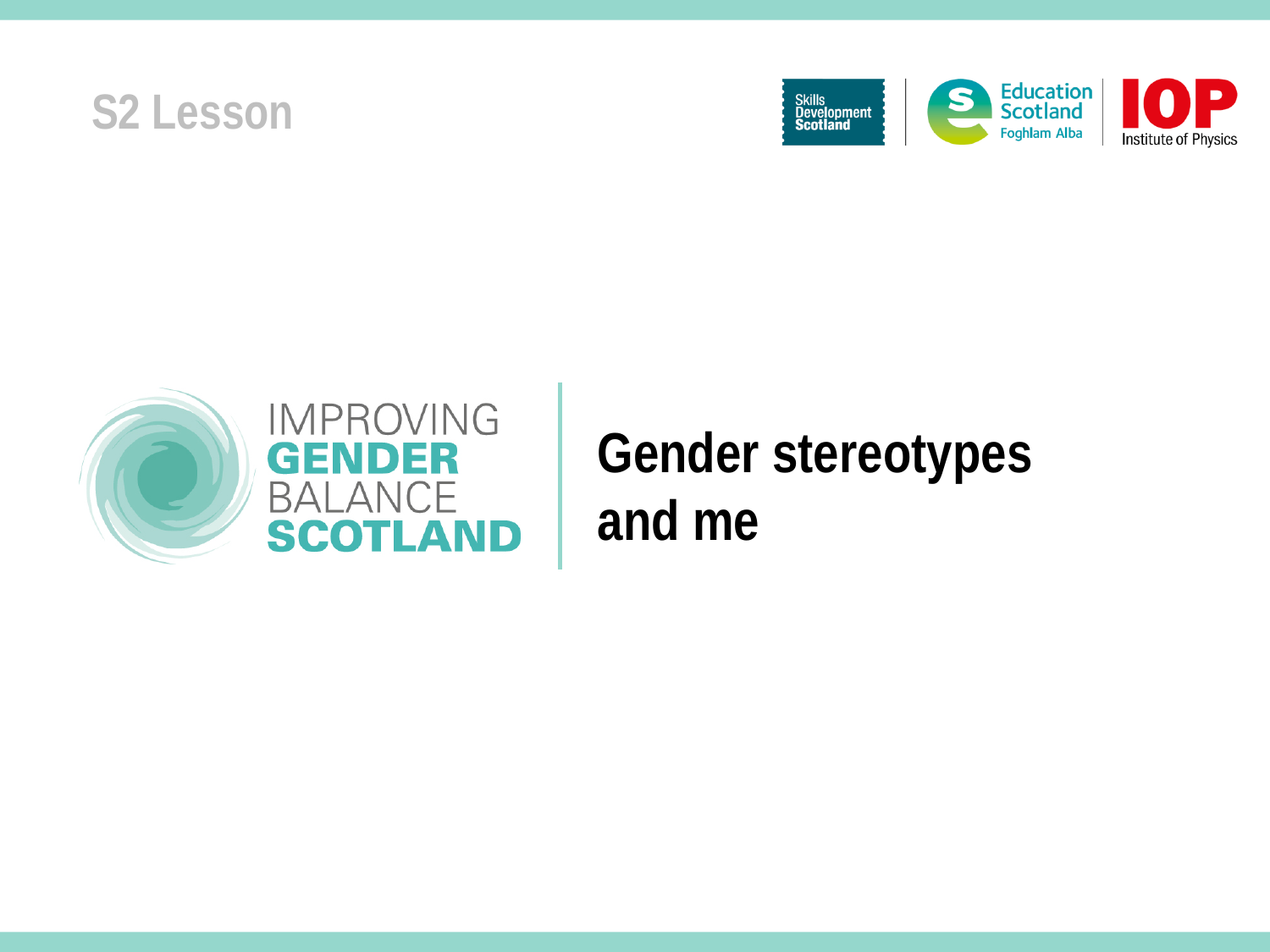

S2 Lesson
# Gender stereotypes and me